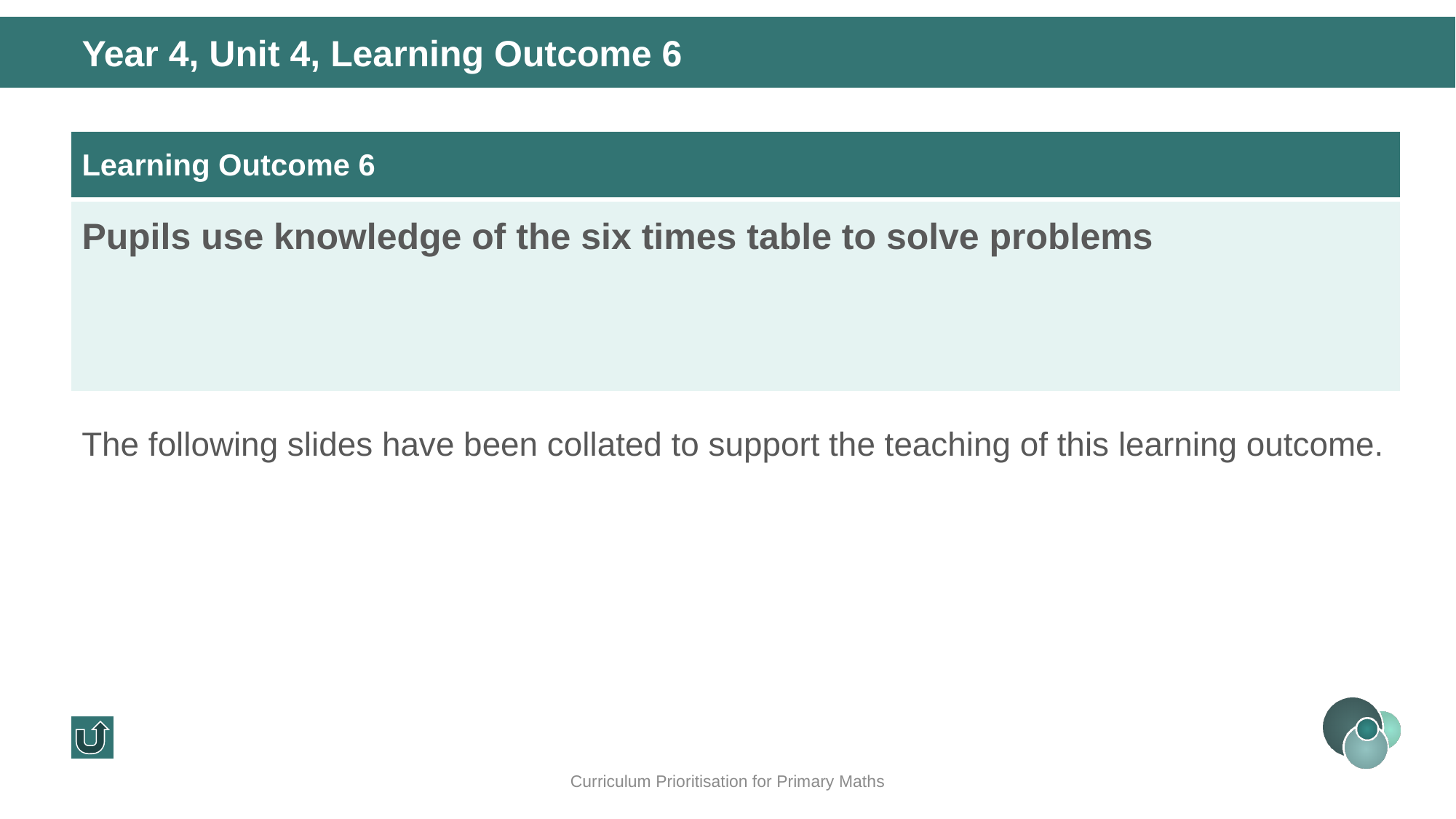

Year 4, Unit 4, Learning Outcome 6
| Learning Outcome 6 |
| --- |
| Pupils use knowledge of the six times table to solve problems |
The following slides have been collated to support the teaching of this learning outcome.

Curriculum Prioritisation for Primary Maths